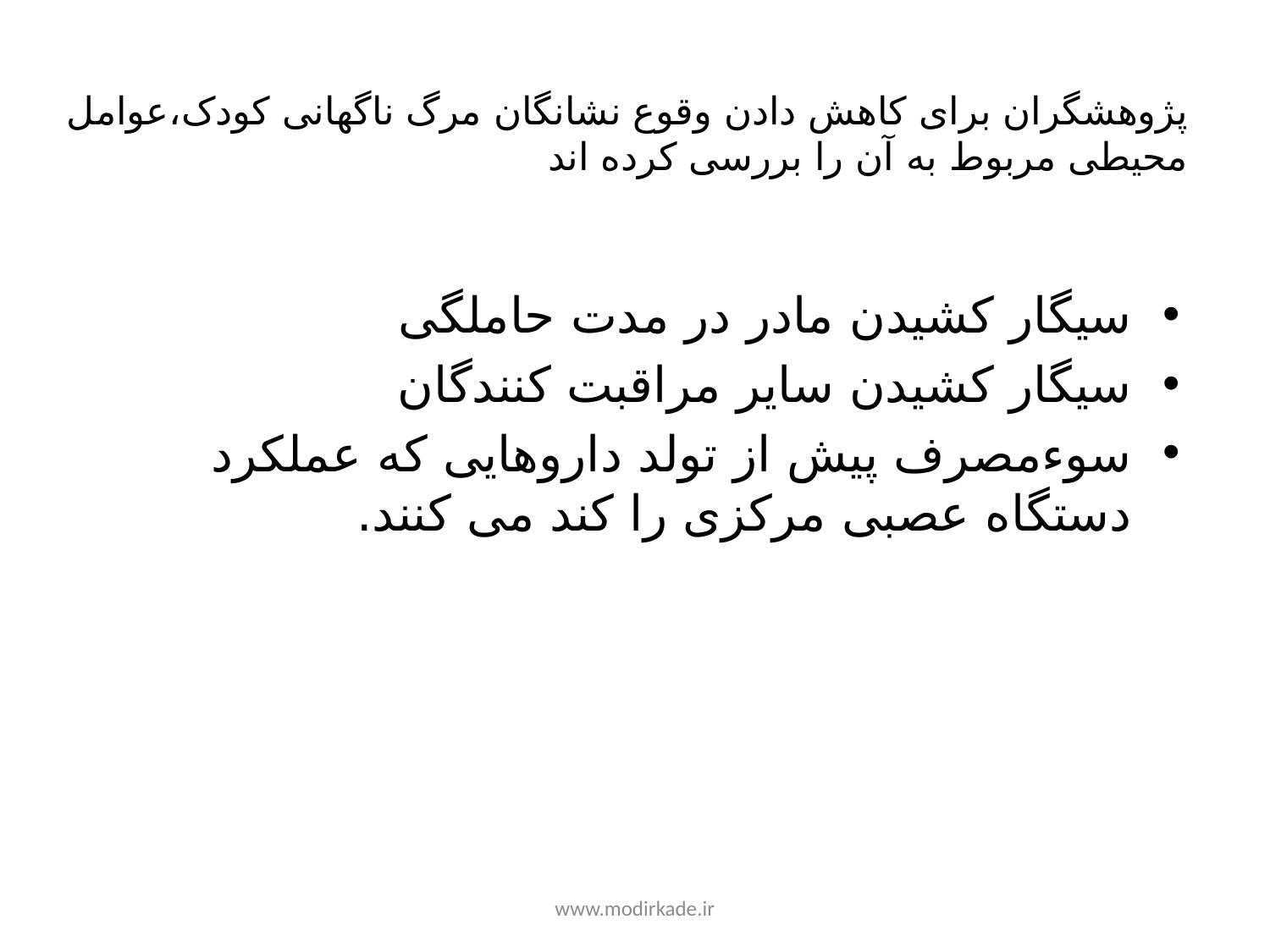

# پژوهشگران برای کاهش دادن وقوع نشانگان مرگ ناگهانی کودک،عوامل محیطی مربوط به آن را بررسی کرده اند
سیگار کشیدن مادر در مدت حاملگی
سیگار کشیدن سایر مراقبت کنندگان
سوءمصرف پیش از تولد داروهایی که عملکرد دستگاه عصبی مرکزی را کند می کنند.

www.modirkade.ir